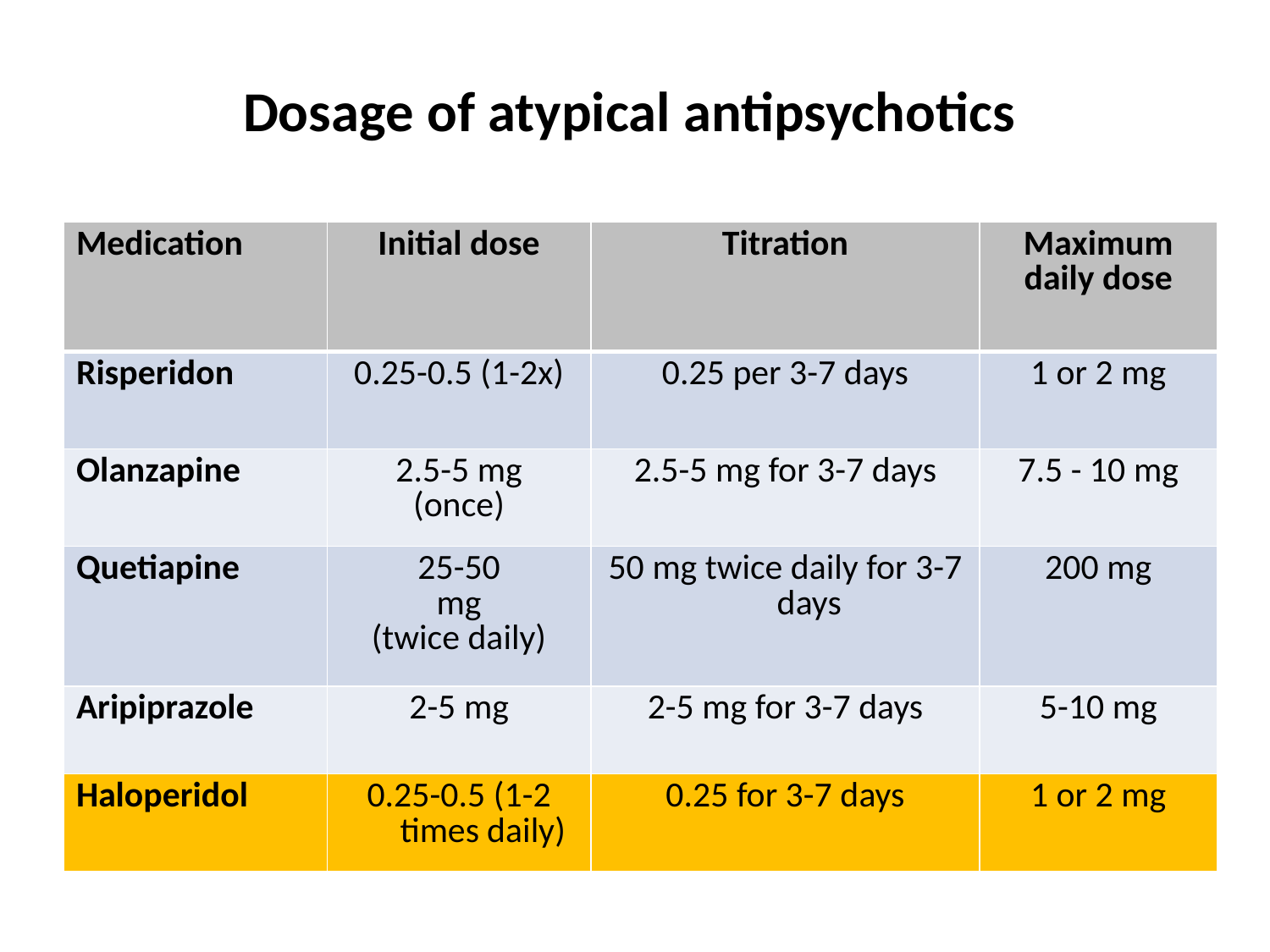

Dosage of atypical antipsychotics

| Medication | Initial dose | Titration | Maximum daily dose |
| --- | --- | --- | --- |
| Risperidon | 0.25-0.5 (1-2x) | 0.25 per 3-7 days | 1 or 2 mg |
| Olanzapine | 2.5-5 mg (once) | 2.5-5 mg for 3-7 days | 7.5 - 10 mg |
| Quetiapine | 25-50 mg (twice daily) | 50 mg twice daily for 3-7 days | 200 mg |
| Aripiprazole | 2-5 mg | 2-5 mg for 3-7 days | 5-10 mg |
| Haloperidol | 0.25-0.5 (1-2 times daily) | 0.25 for 3-7 days | 1 or 2 mg |